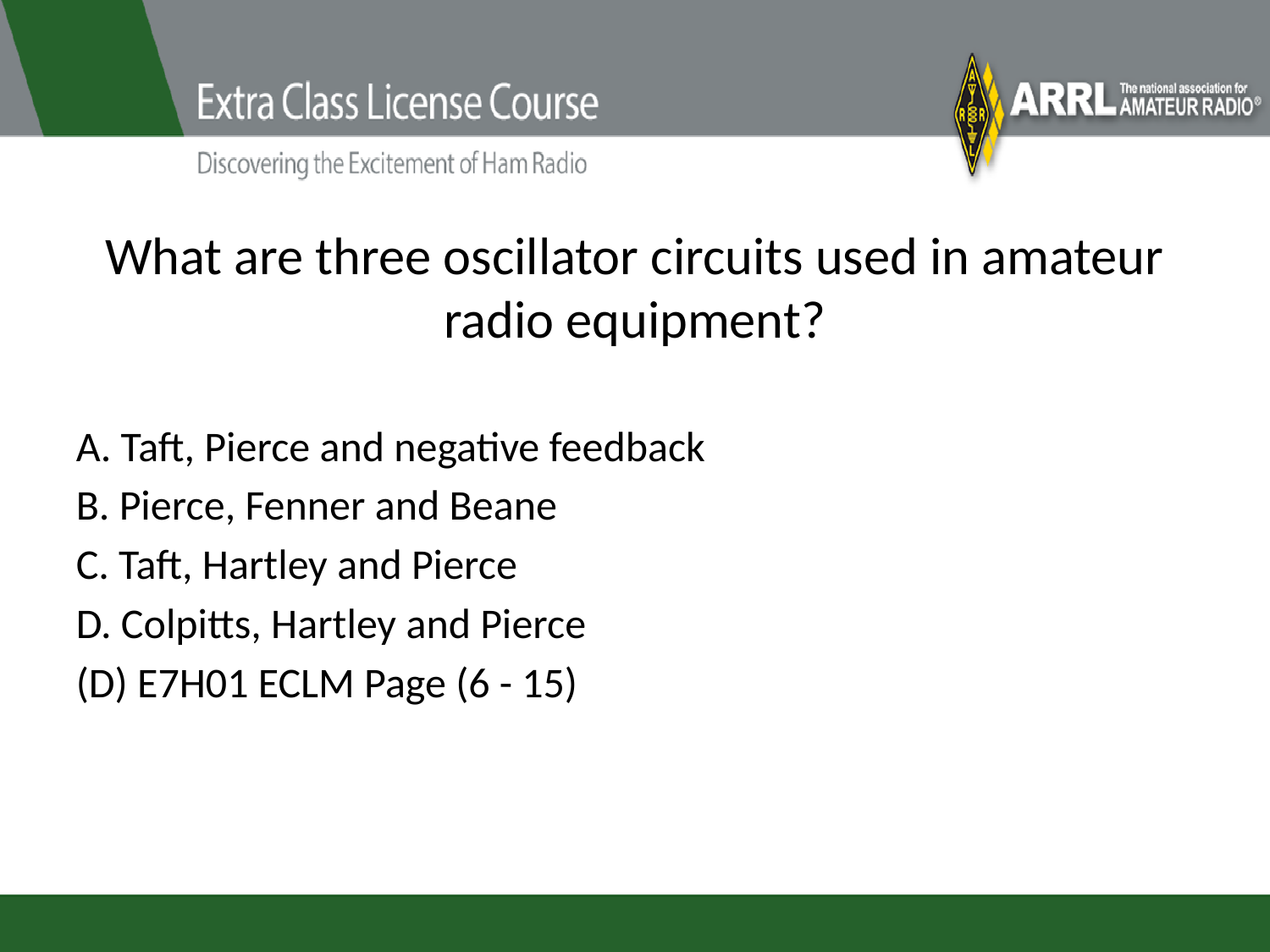

# What are three oscillator circuits used in amateur radio equipment?
A. Taft, Pierce and negative feedback
B. Pierce, Fenner and Beane
C. Taft, Hartley and Pierce
D. Colpitts, Hartley and Pierce
(D) E7H01 ECLM Page (6 - 15)